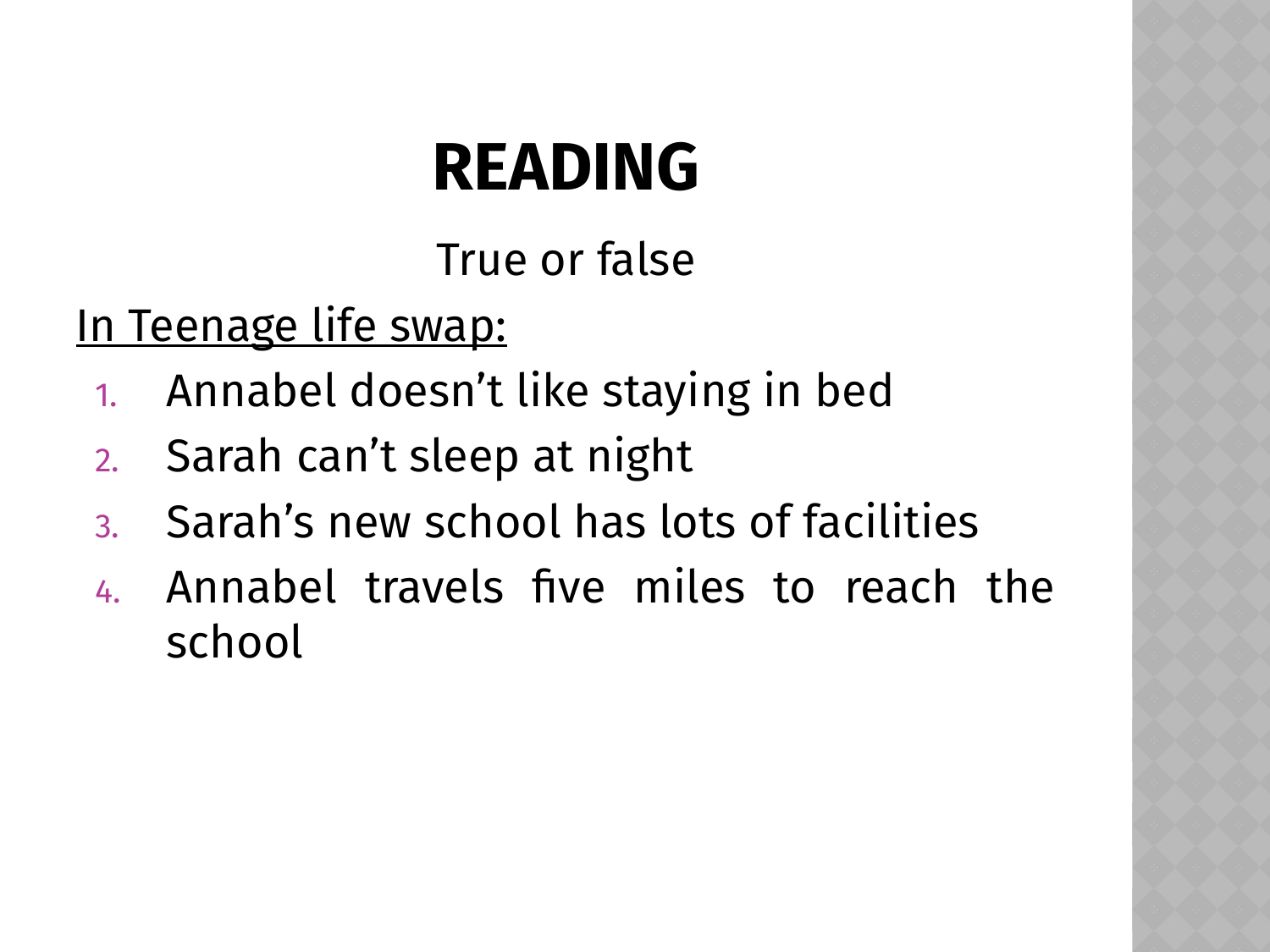

# Reading
True or false
In Teenage life swap:
Annabel doesn’t like staying in bed
Sarah can’t sleep at night
Sarah’s new school has lots of facilities
Annabel travels five miles to reach the school